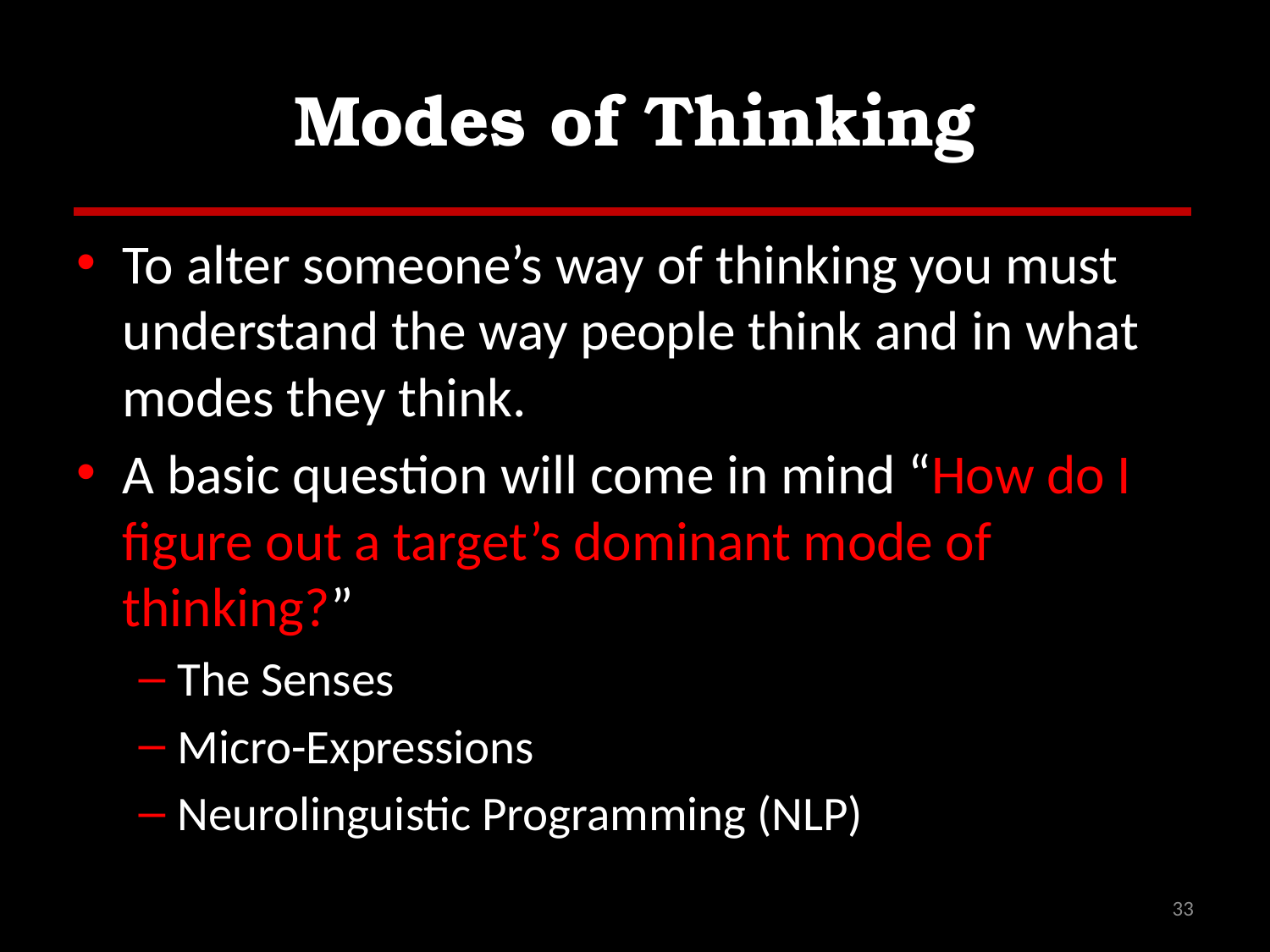

# Modes of Thinking
To alter someone’s way of thinking you must understand the way people think and in what modes they think.
A basic question will come in mind “How do I figure out a target’s dominant mode of thinking?”
The Senses
Micro-Expressions
Neurolinguistic Programming (NLP)
33